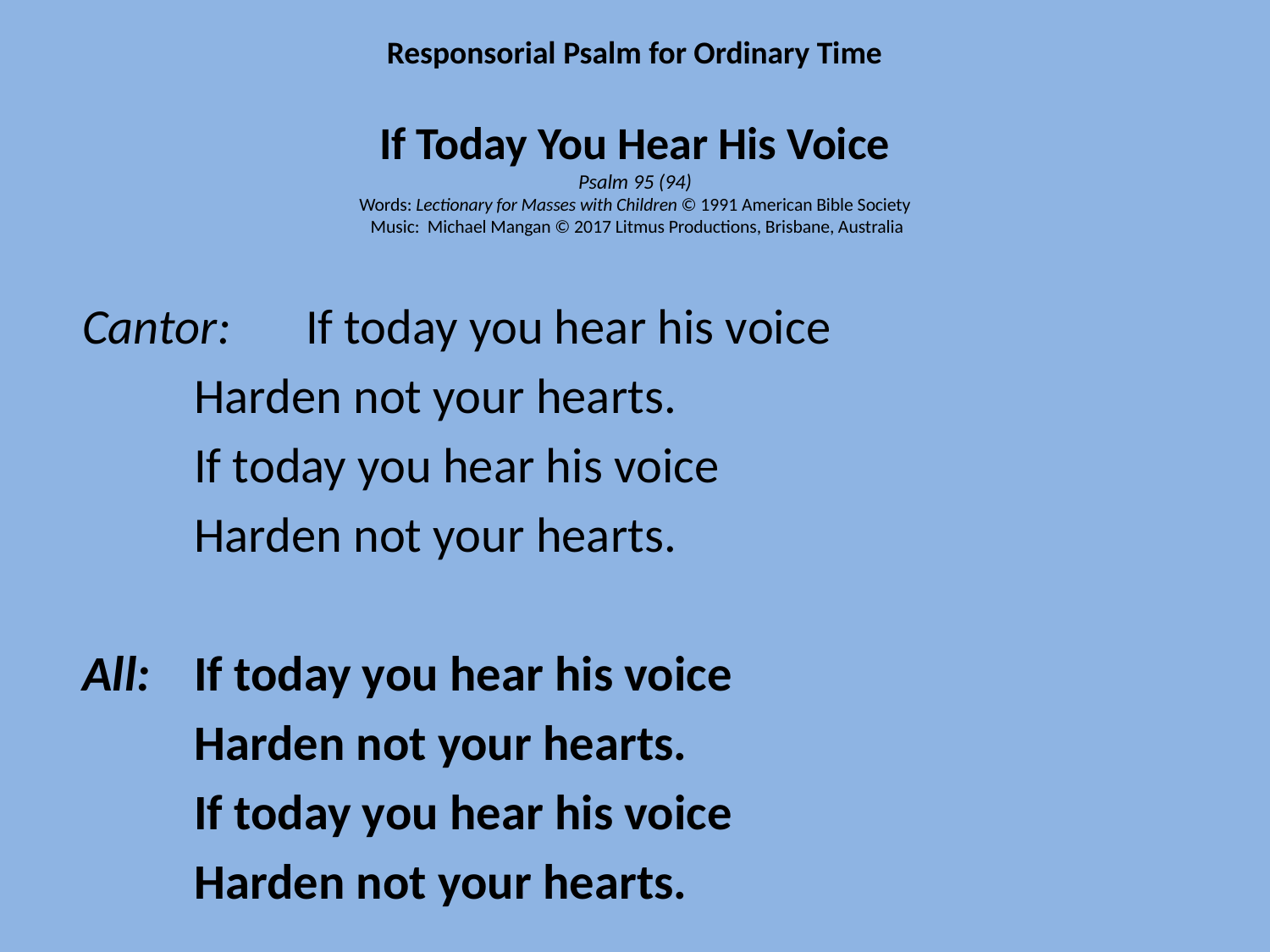

Responsorial Psalm for Ordinary Time
# If Today You Hear His Voice Psalm 95 (94) Words: Lectionary for Masses with Children © 1991 American Bible Society Music:  Michael Mangan © 2017 Litmus Productions, Brisbane, Australia
Cantor:		If today you hear his voice
				Harden not your hearts.
				If today you hear his voice
				Harden not your hearts.

All:			If today you hear his voice
				Harden not your hearts.
				If today you hear his voice
				Harden not your hearts.